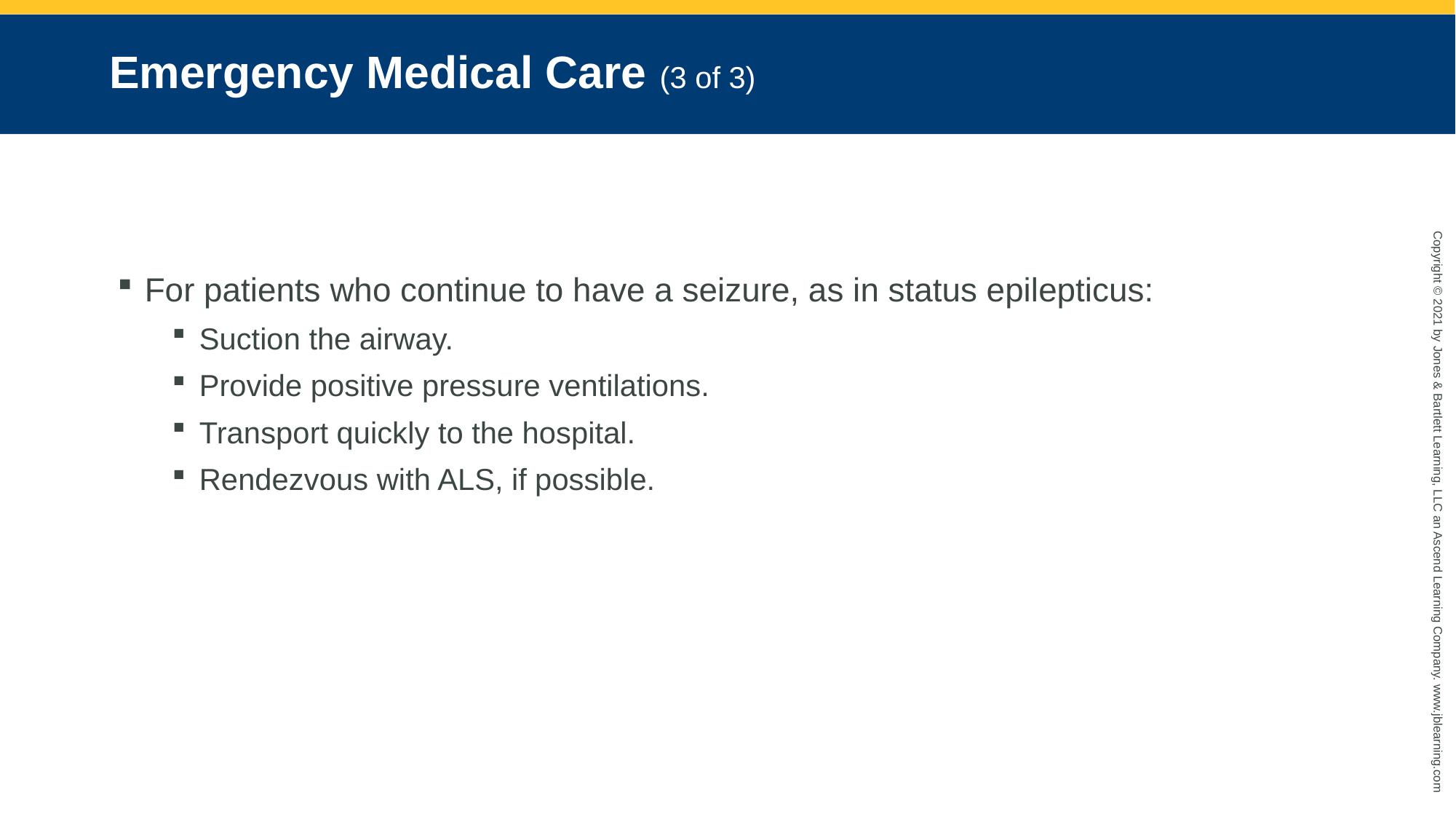

# Emergency Medical Care (3 of 3)
For patients who continue to have a seizure, as in status epilepticus:
Suction the airway.
Provide positive pressure ventilations.
Transport quickly to the hospital.
Rendezvous with ALS, if possible.